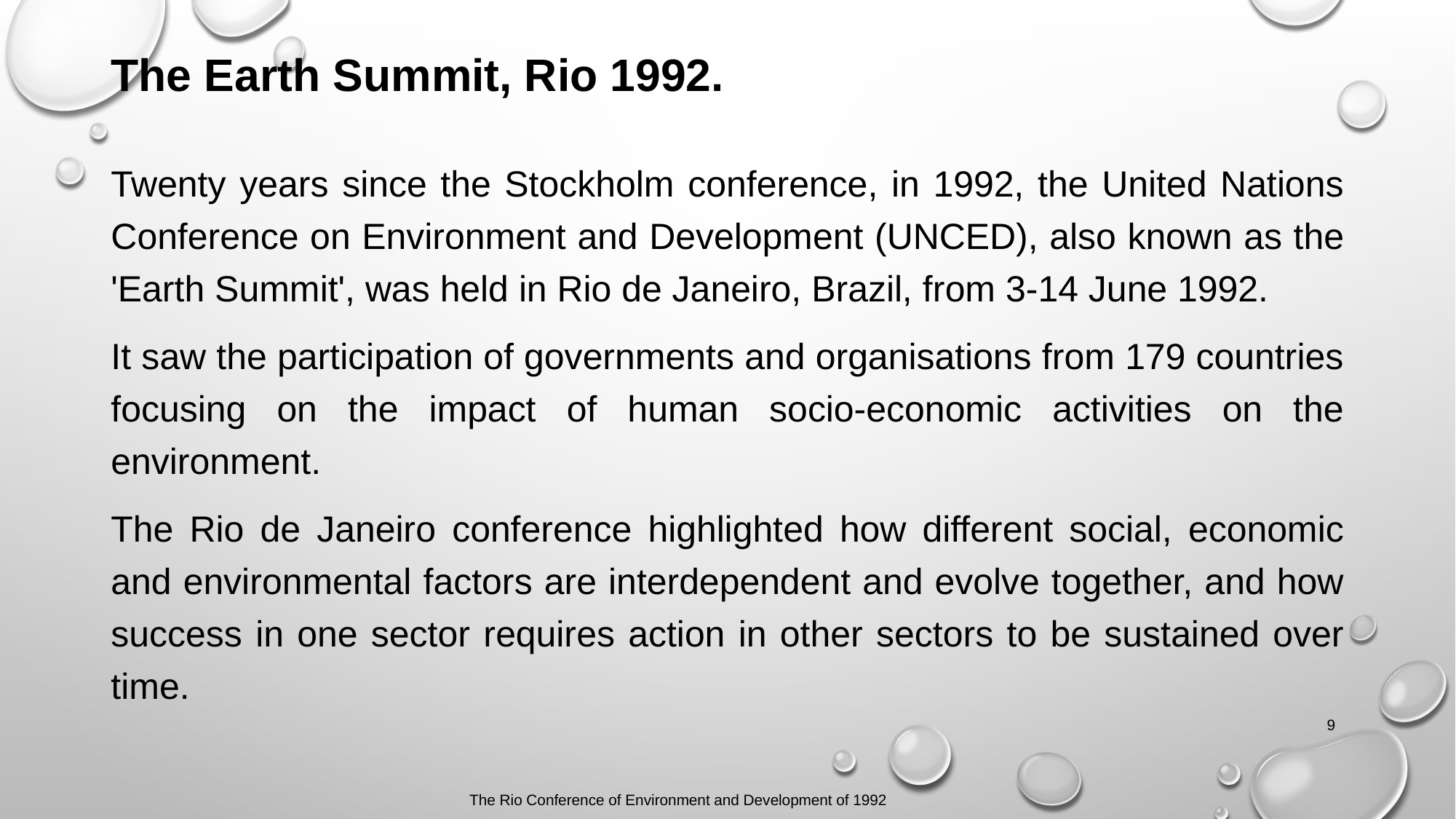

The Earth Summit, Rio 1992.
Twenty years since the Stockholm conference, in 1992, the United Nations Conference on Environment and Development (UNCED), also known as the 'Earth Summit', was held in Rio de Janeiro, Brazil, from 3-14 June 1992.
It saw the participation of governments and organisations from 179 countries focusing on the impact of human socio-economic activities on the environment.
The Rio de Janeiro conference highlighted how different social, economic and environmental factors are interdependent and evolve together, and how success in one sector requires action in other sectors to be sustained over time.
9
The Rio Conference of Environment and Development of 1992